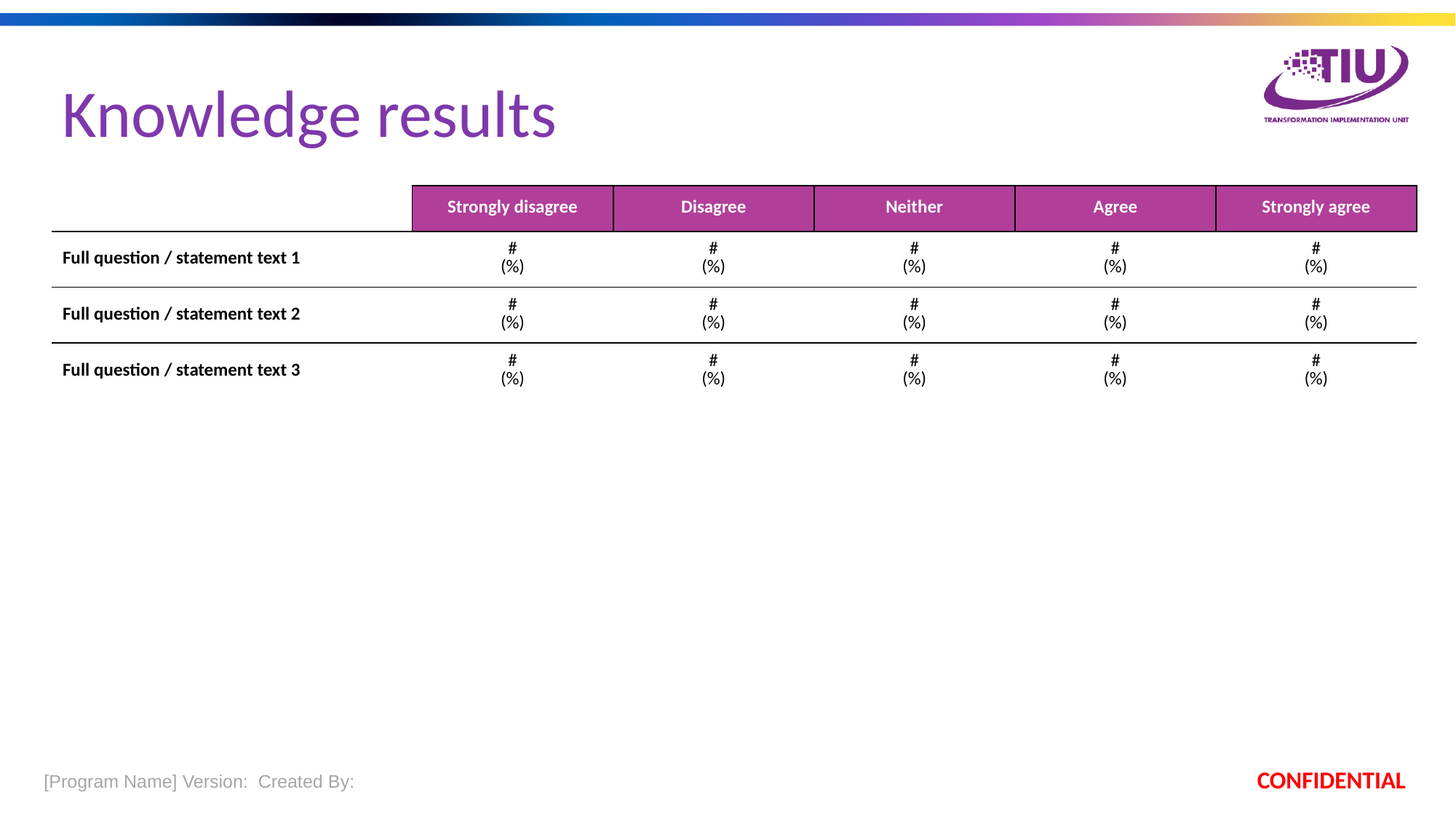

Knowledge results
|  | Strongly disagree | Disagree | Neither | Agree | Strongly agree |
| --- | --- | --- | --- | --- | --- |
| Full question / statement text 1 | # (%) | # (%) | # (%) | # (%) | # (%) |
| Full question / statement text 2 | # (%) | # (%) | # (%) | # (%) | # (%) |
| Full question / statement text 3 | # (%) | # (%) | # (%) | # (%) | # (%) |
 [Program Name] Version:  Created By:
CONFIDENTIAL